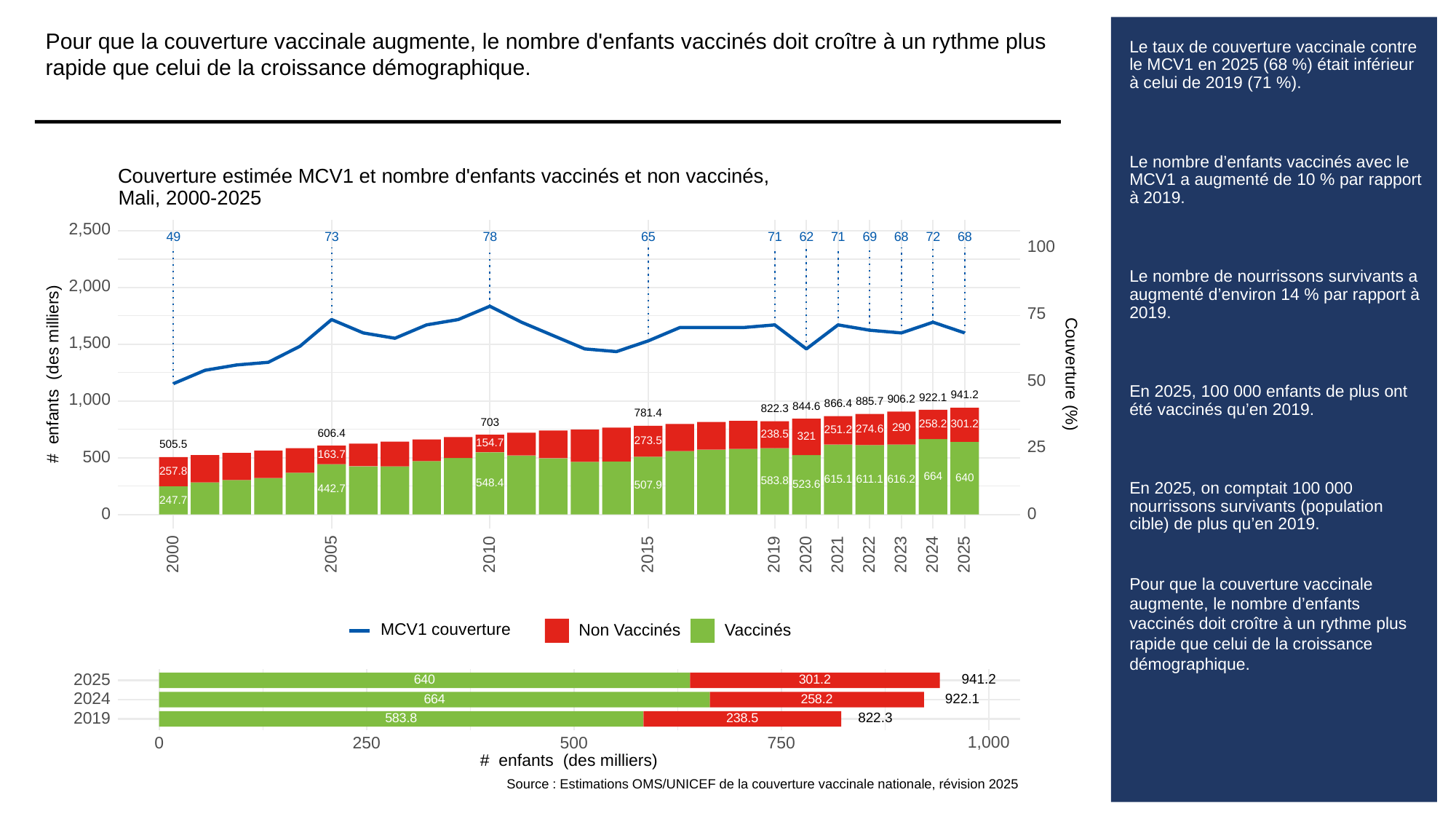

Pour que la couverture vaccinale augmente, le nombre d'enfants vaccinés doit croître à un rythme plus rapide que celui de la croissance démographique.
# Le taux de couverture vaccinale contre le MCV1 en 2025 (68 %) était inférieur à celui de 2019 (71 %).

Le nombre d’enfants vaccinés avec le MCV1 a augmenté de 10 % par rapport à 2019.

Le nombre de nourrissons survivants a augmenté d’environ 14 % par rapport à 2019.

En 2025, 100 000 enfants de plus ont été vaccinés qu’en 2019.

En 2025, on comptait 100 000 nourrissons survivants (population cible) de plus qu’en 2019.

Pour que la couverture vaccinale augmente, le nombre d’enfants vaccinés doit croître à un rythme plus rapide que celui de la croissance démographique.

Couverture estimée MCV1 et nombre d'enfants vaccinés et non vaccinés,
Mali, 2000-2025

2,500

73
49
78
65
62
69
68
68
71
71
72
100

2,000

75

1,500

#  enfants  (des milliers)
Couverture (%)

50
941.2
1,000
922.1
906.2
885.7
866.4

844.6
822.3

781.4

703

258.2
301.2

290

274.6

251.2

606.4

238.5

321

273.5

154.7

505.5
25

163.7

500

257.8
664

640
616.2
615.1
611.1
583.8

548.4

523.6
507.9

442.7

247.7
0
0

2023
2000
2005
2010
2015
2019
2020
2021
2022
2024
2025

MCV1 couverture
Non Vaccinés
Vaccinés

2025
941.2
301.2
640

2024
922.1
664
258.2

2019
822.3
583.8
238.5

1,000
0
250
500
750
#  enfants  (des milliers)
Source : Estimations OMS/UNICEF de la couverture vaccinale nationale, révision 2025